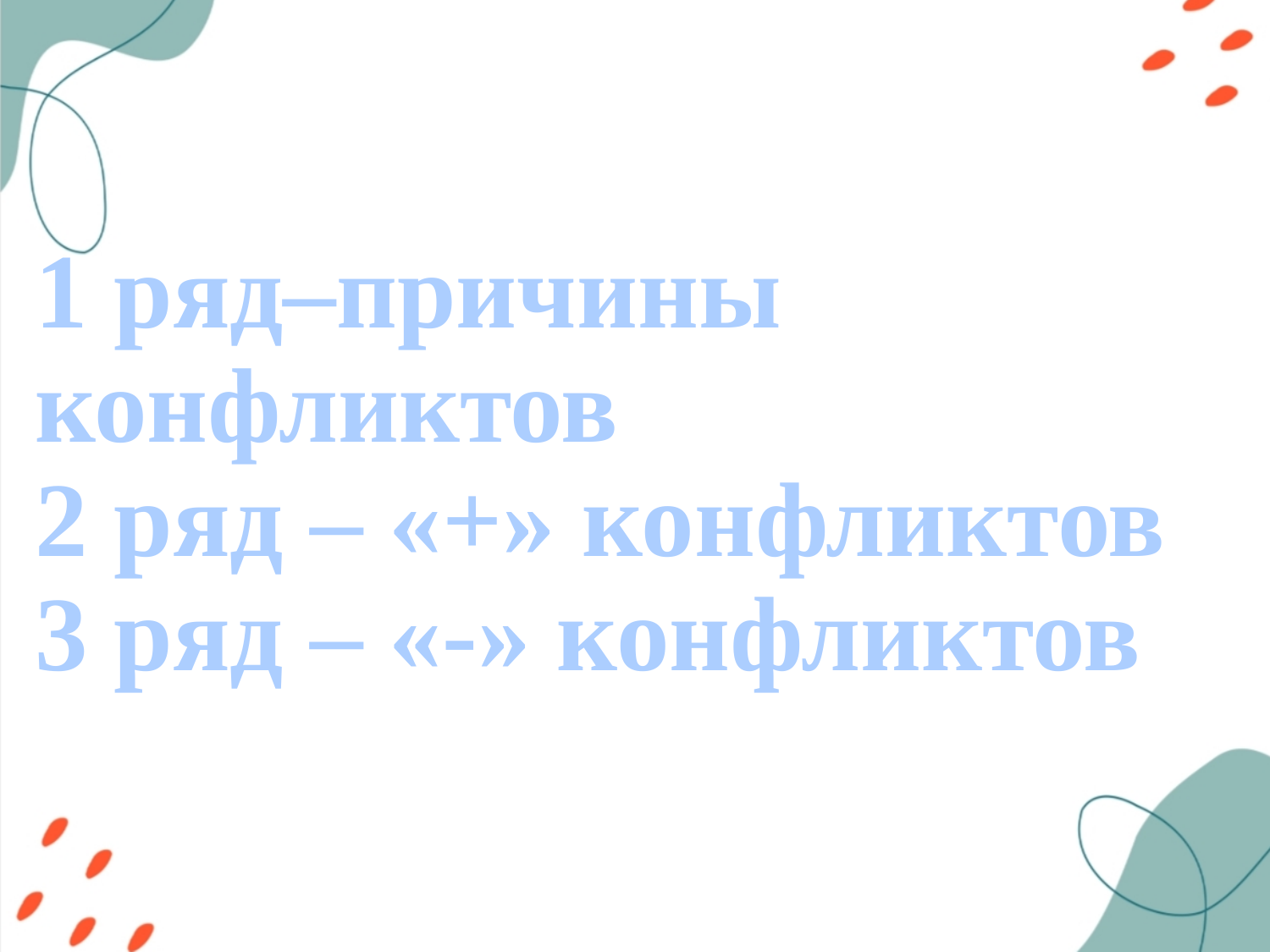

# 1 ряд–причины конфликтов 2 ряд – «+» конфликтов 3 ряд – «-» конфликтов